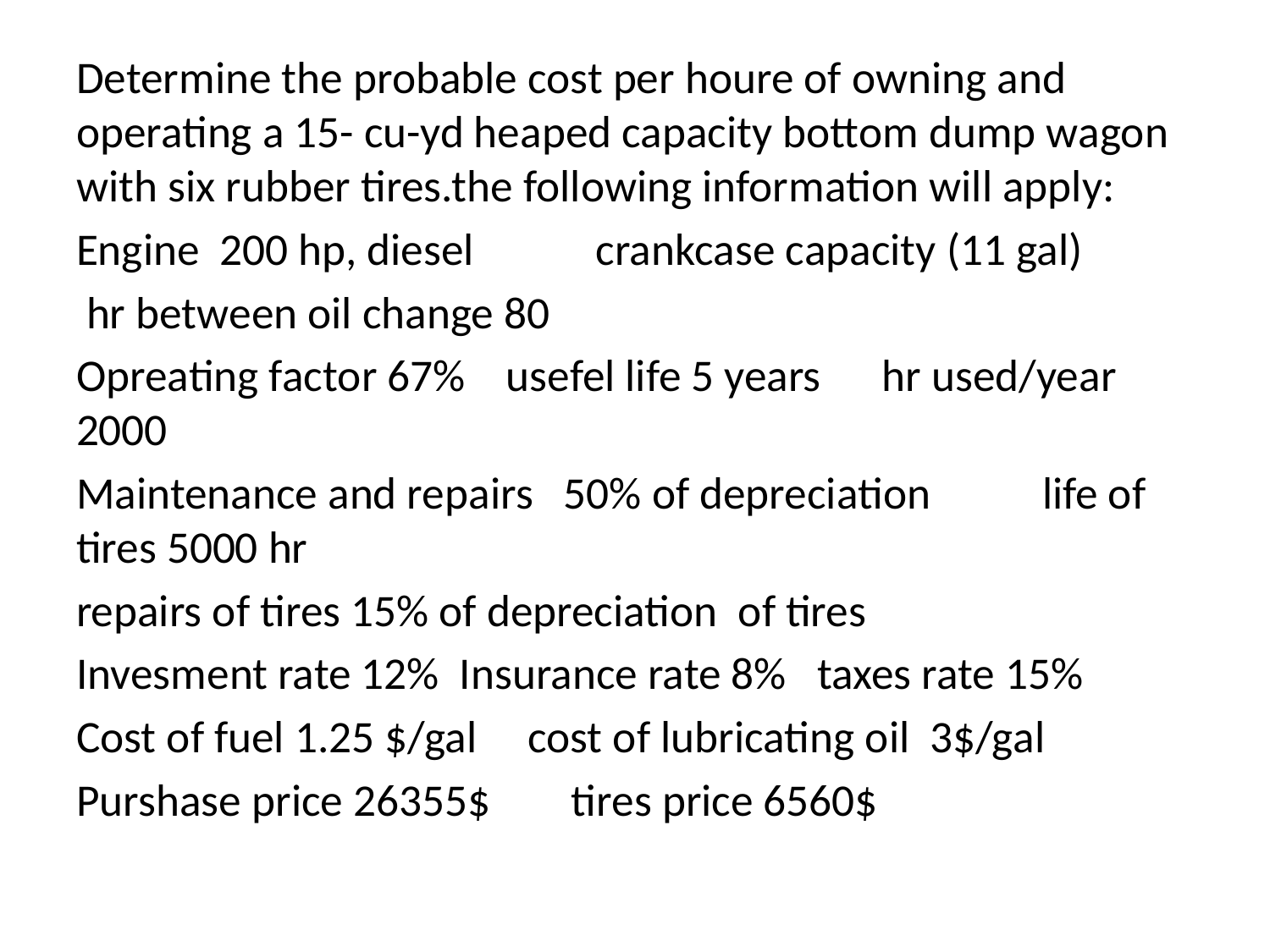

Determine the probable cost per houre of owning and operating a 15- cu-yd heaped capacity bottom dump wagon with six rubber tires.the following information will apply:
Engine  200 hp, diesel            crankcase capacity (11 gal)
 hr between oil change 80
Opreating factor 67%    usefel life 5 years      hr used/year 2000
Maintenance and repairs   50% of depreciation           life of tires 5000 hr
repairs of tires 15% of depreciation  of tires
Invesment rate 12%  Insurance rate 8%   taxes rate 15%
Cost of fuel 1.25 $/gal     cost of lubricating oil  3$/gal
Purshase price 26355$        tires price 6560$